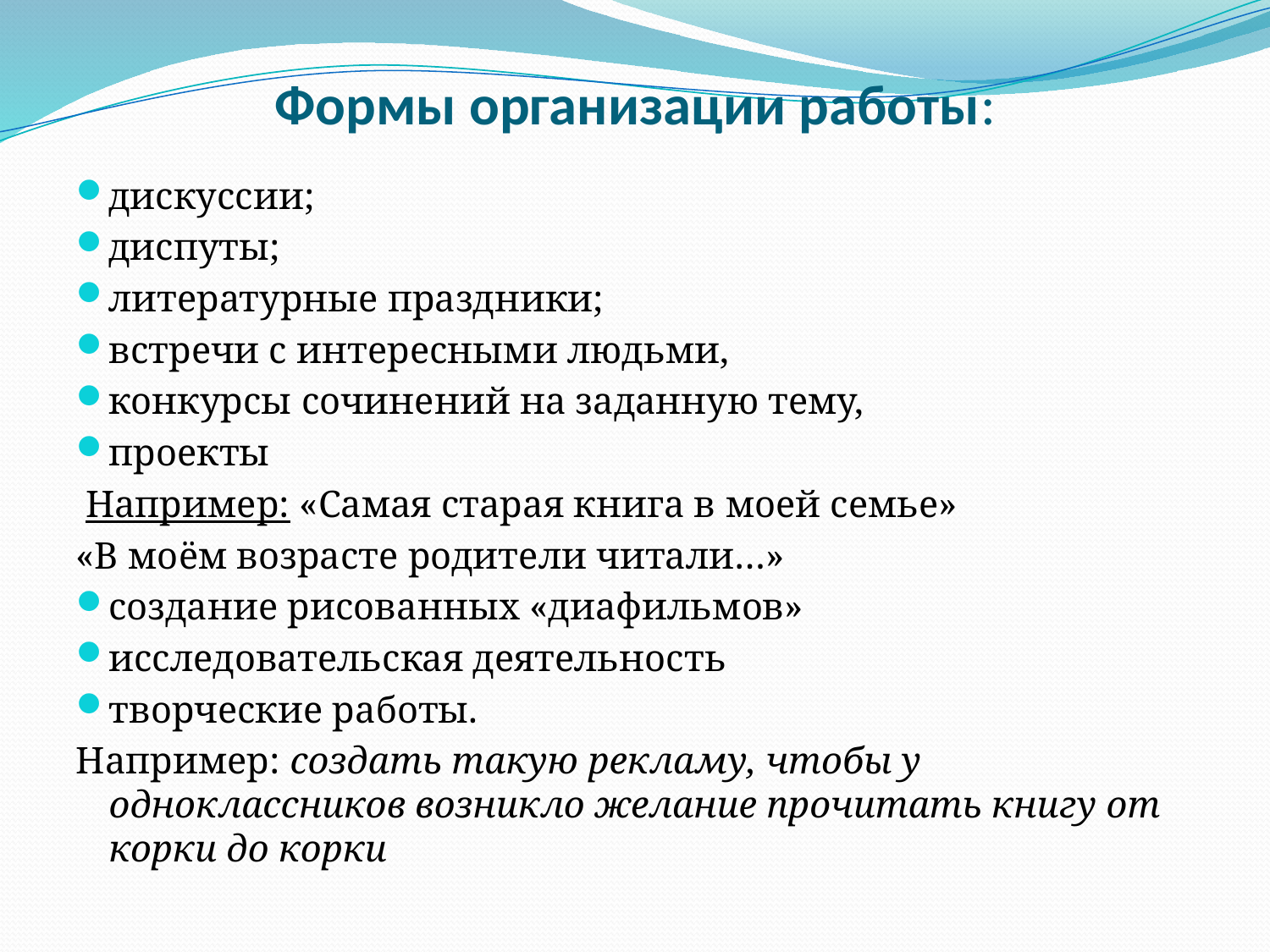

# Формы организации работы:
дискуссии;
диспуты;
литературные праздники;
встречи с интересными людьми,
конкурсы сочинений на заданную тему,
проекты
 Например: «Самая старая книга в моей семье»
«В моём возрасте родители читали…»
создание рисованных «диафильмов»
исследовательская деятельность
творческие работы.
Например: создать такую рекламу, чтобы у одноклассников возникло желание прочитать книгу от корки до корки